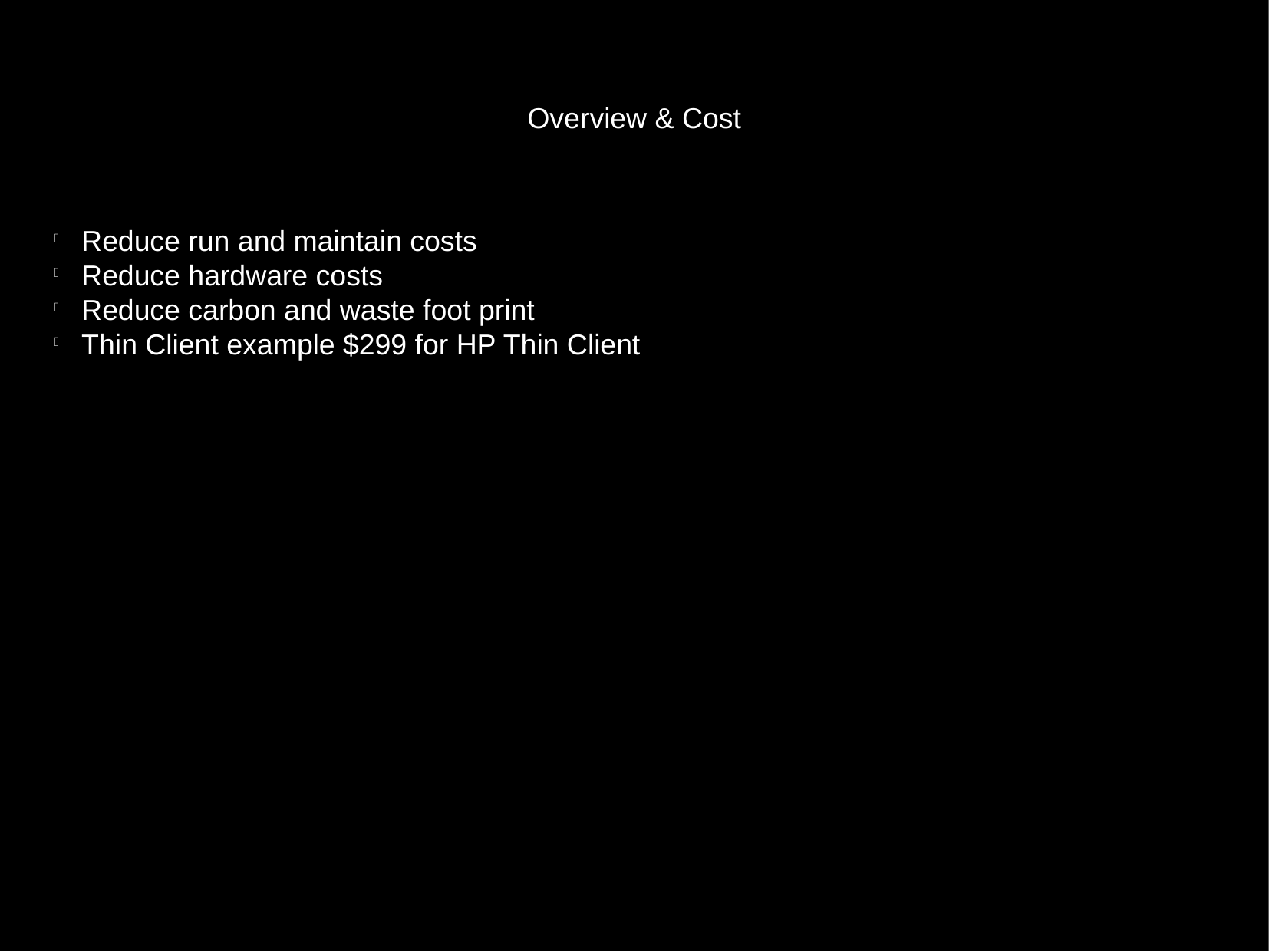

Overview & Cost
Reduce run and maintain costs
Reduce hardware costs
Reduce carbon and waste foot print
Thin Client example $299 for HP Thin Client

| Item | Power Average | CO2 Emissions |
| --- | --- | --- |
| Web Client 1 (x20) | 13 Watts each | 0.25816 (for 20) |
| Web Client 2 (x20) | 8 watts each | 0.15886 (for 20) |
| Netbooks (x20) | 15 watts each | 0.29787 (for 20) |
| Modem/Router | 7 watts each | 0.042283 (for 1+ Dongle) |
| Cloud based applications & Storage | 90% potential reduction in energy consumption and emissions. |  |